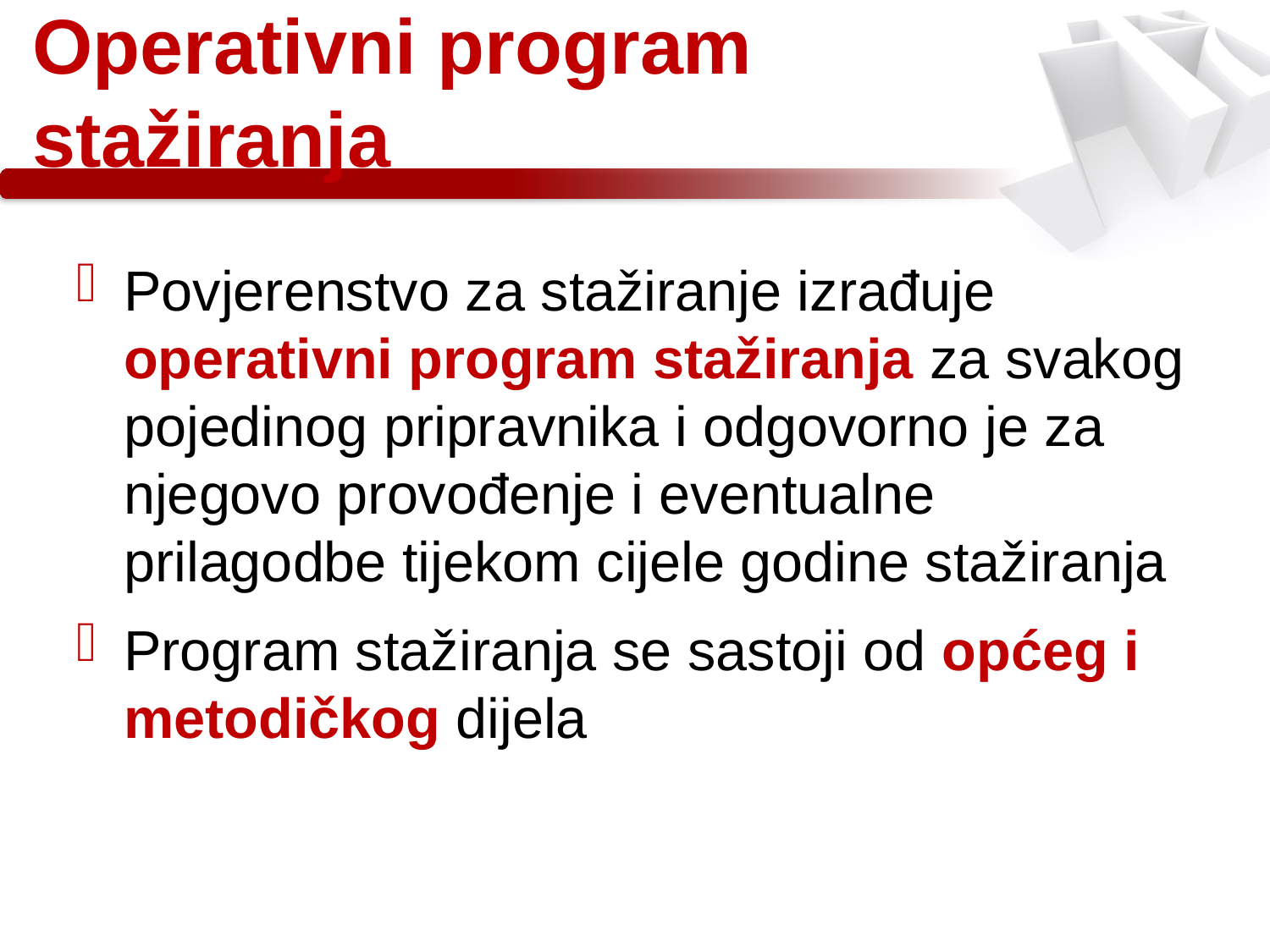

# Operativni program stažiranja
Povjerenstvo za stažiranje izrađuje operativni program stažiranja za svakog pojedinog pripravnika i odgovorno je za njegovo provođenje i eventualne prilagodbe tijekom cijele godine stažiranja
Program stažiranja se sastoji od općeg i metodičkog dijela